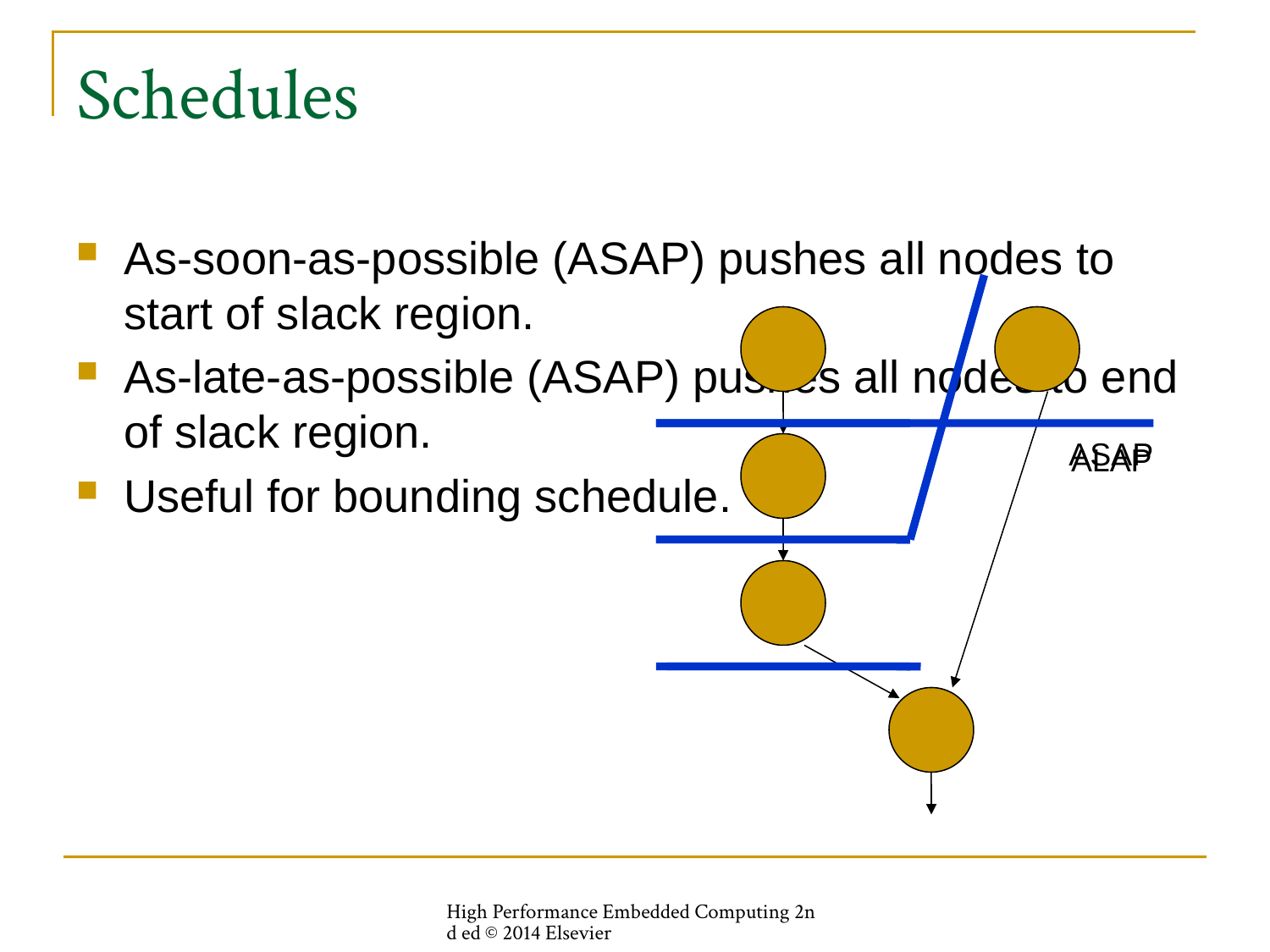

# Schedules
As-soon-as-possible (ASAP) pushes all nodes to start of slack region.
As-late-as-possible (ASAP) pushes all nodes to end of slack region.
Useful for bounding schedule.

ALAP

ASAP

High Performance Embedded Computing 2nd ed © 2014 Elsevier